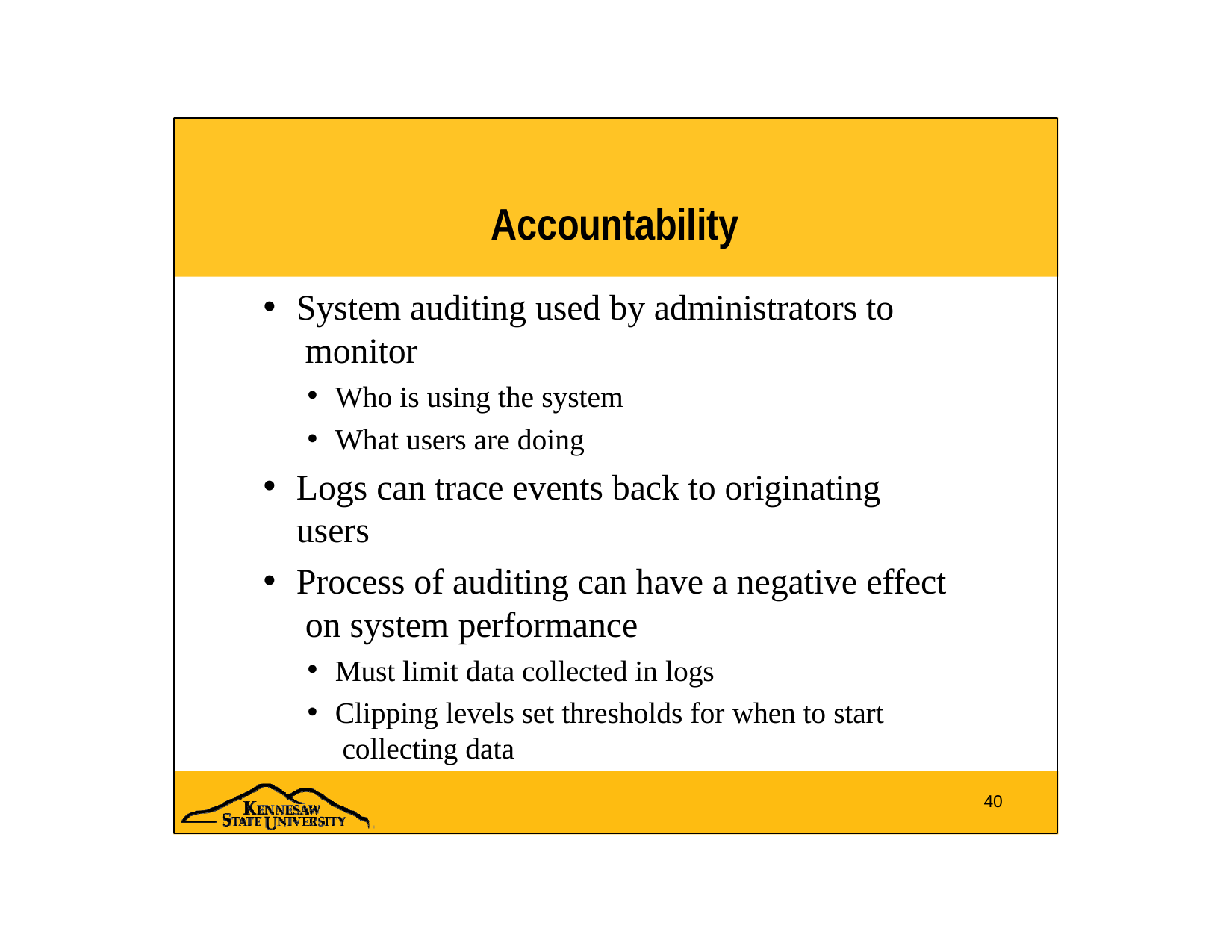

# Accountability
System auditing used by administrators to  monitor
Who is using the system
What users are doing
Logs can trace events back to originating users
Process of auditing can have a negative effect  on system performance
Must limit data collected in logs
Clipping levels set thresholds for when to start  collecting data

40